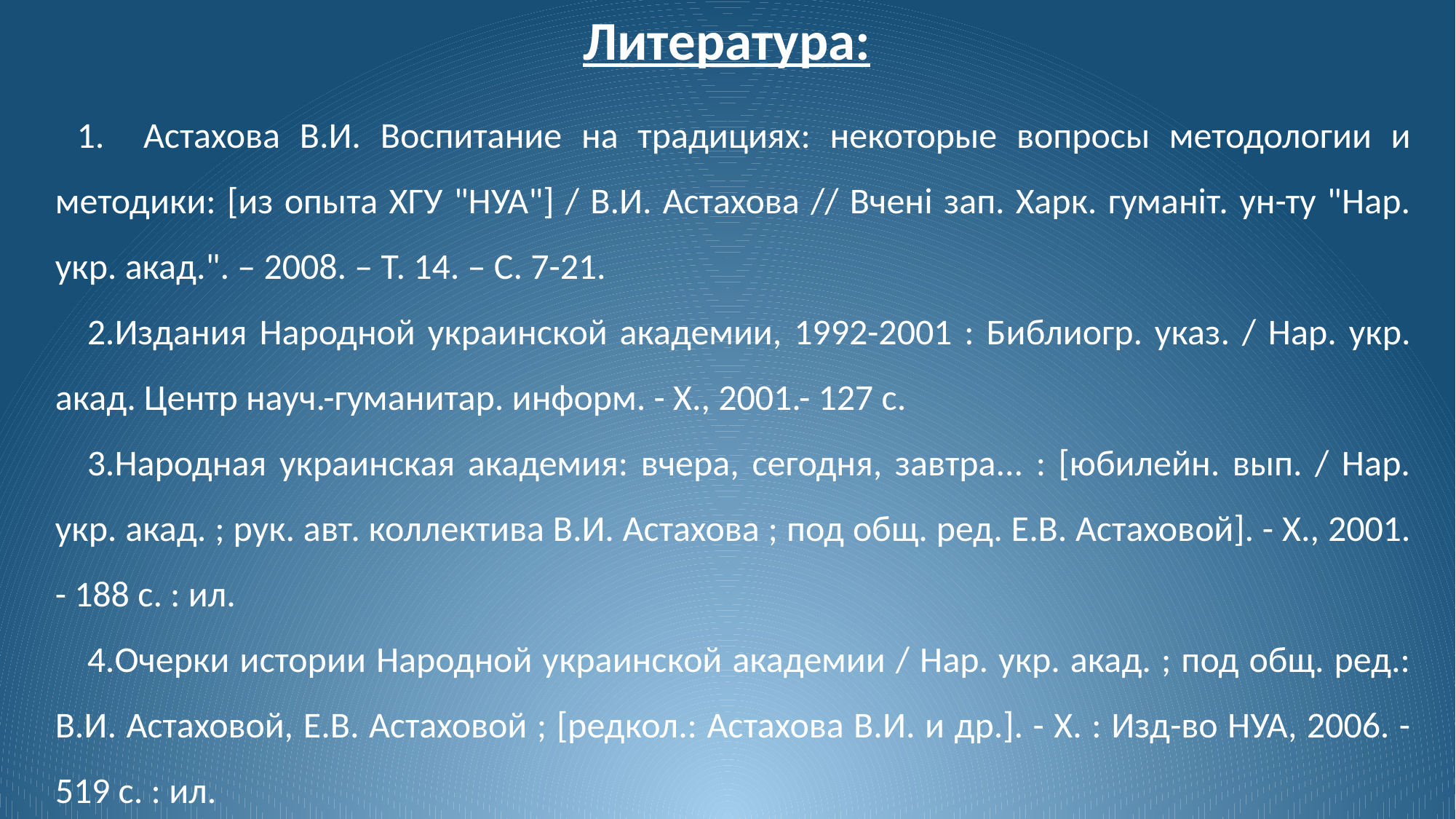

Литература:
  Астахова В.И. Воспитание на традициях: некоторые вопросы методологии и методики: [из опыта ХГУ "НУА"] / В.И. Астахова // Вчені зап. Харк. гуманіт. ун-ту "Нар. укр. акад.". – 2008. – Т. 14. – С. 7-21.
Издания Народной украинской академии, 1992-2001 : Библиогр. указ. / Нар. укр. акад. Центр науч.-гуманитар. информ. - Х., 2001.- 127 с.
Народная украинская академия: вчера, сегодня, завтра... : [юбилейн. вып. / Нар. укр. акад. ; рук. авт. коллектива В.И. Астахова ; под общ. ред. Е.В. Астаховой]. - Х., 2001. - 188 с. : ил.
Очерки истории Народной украинской академии / Нар. укр. акад. ; под общ. ред.: В.И. Астаховой, Е.В. Астаховой ; [редкол.: Астахова В.И. и др.]. - Х. : Изд-во НУА, 2006. - 519 с. : ил.